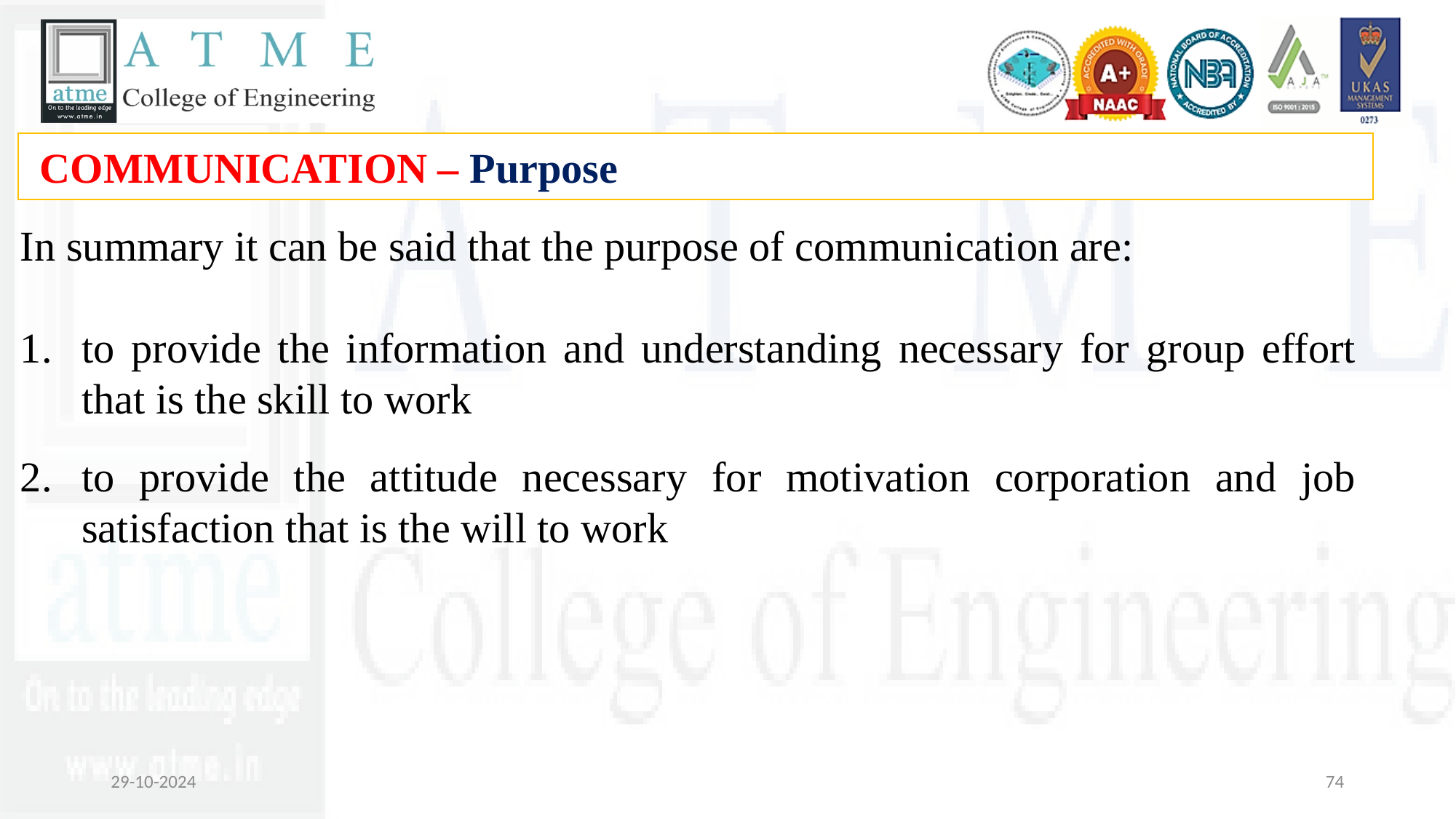

COMMUNICATION – Purpose

In summary it can be said that the purpose of communication are:

to provide the information and understanding necessary for group effort that is the skill to work
to provide the attitude necessary for motivation corporation and job satisfaction that is the will to work

29-10-2024
74